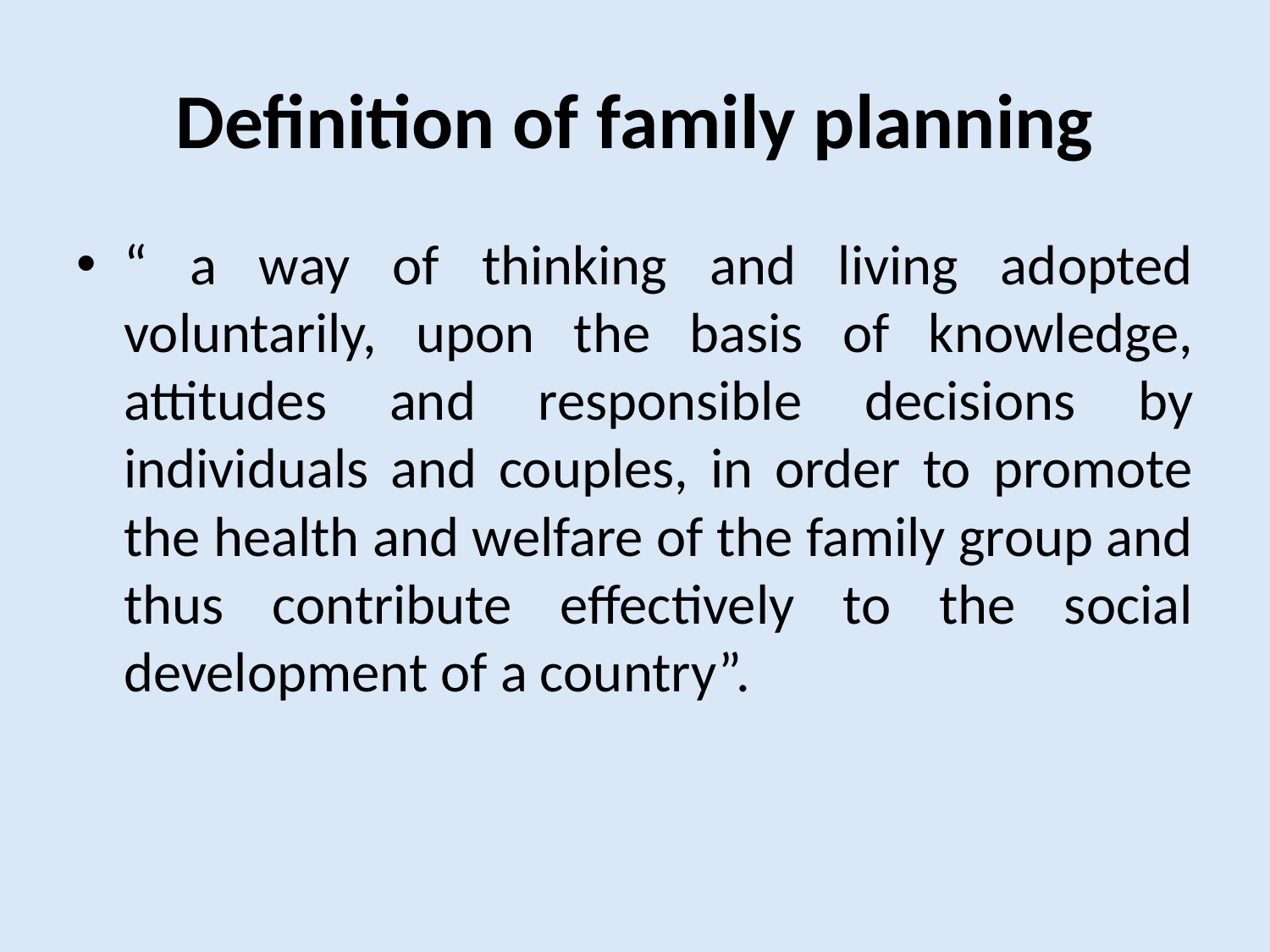

# Definition of family planning
“ a way of thinking and living adopted voluntarily, upon the basis of knowledge, attitudes and responsible decisions by individuals and couples, in order to promote the health and welfare of the family group and thus contribute effectively to the social development of a country”.